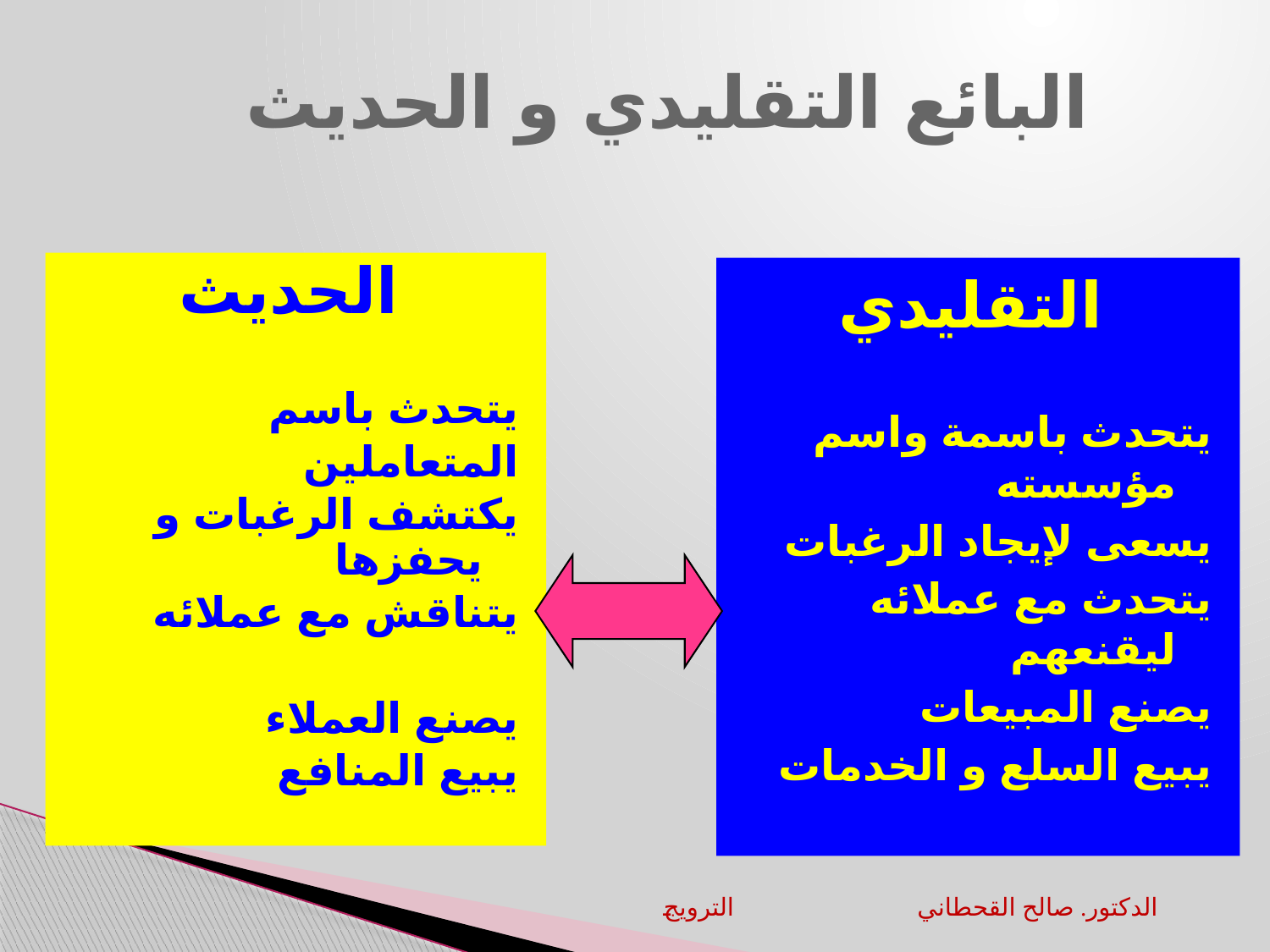

# البائع التقليدي و الحديث
الحديث

يتحدث باسم
المتعاملين
يكتشف الرغبات و يحفزها
يتناقش مع عملائه

يصنع العملاء
يبيع المنافع
التقليدي

يتحدث باسمة واسم مؤسسته
يسعى لإيجاد الرغبات
يتحدث مع عملائه ليقنعهم
يصنع المبيعات
يبيع السلع و الخدمات

الترويج		الدكتور. صالح القحطاني